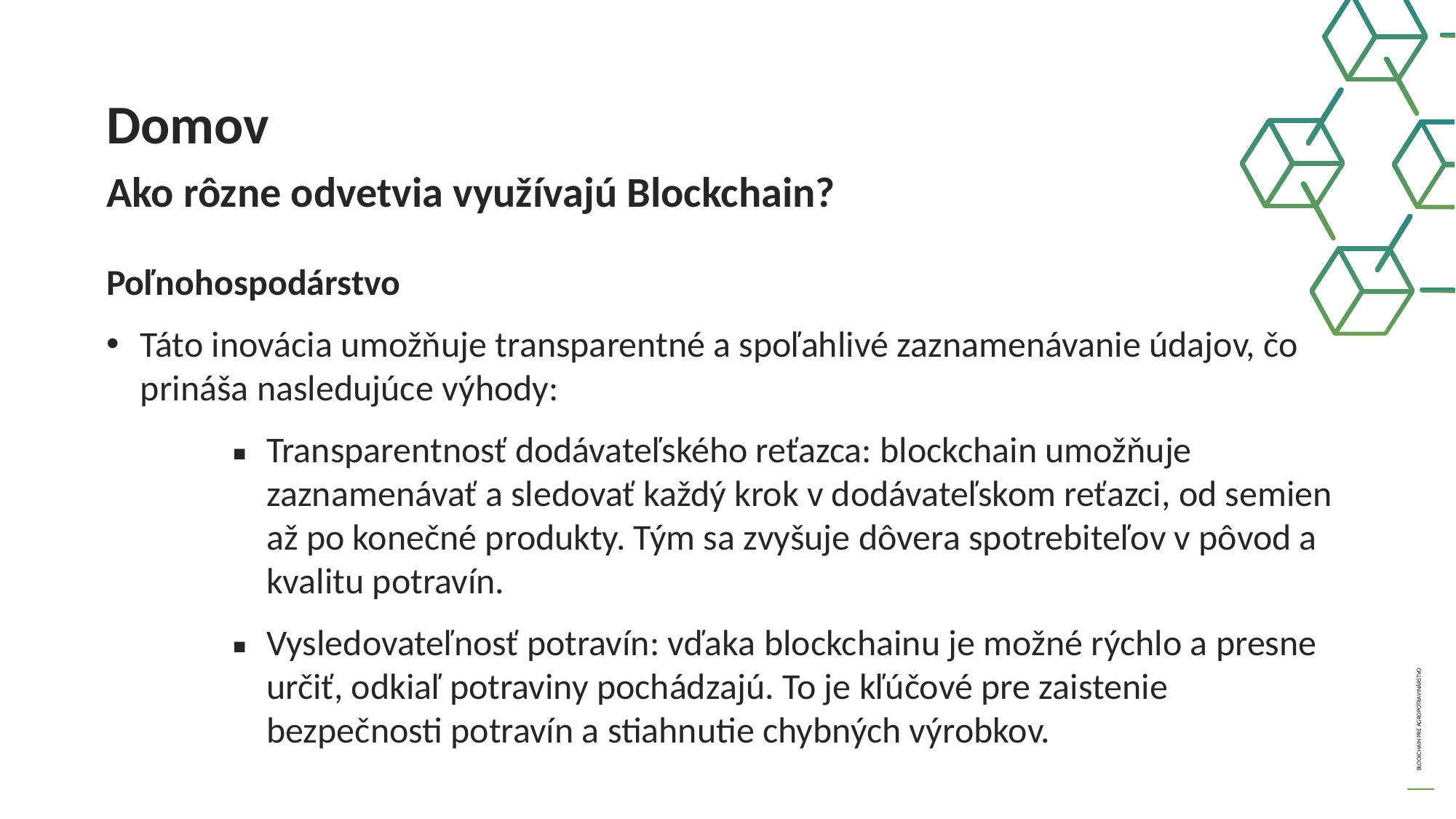

Domov
Ako rôzne odvetvia využívajú Blockchain?
Poľnohospodárstvo
Táto inovácia umožňuje transparentné a spoľahlivé zaznamenávanie údajov, čo prináša nasledujúce výhody:
Transparentnosť dodávateľského reťazca: blockchain umožňuje zaznamenávať a sledovať každý krok v dodávateľskom reťazci, od semien až po konečné produkty. Tým sa zvyšuje dôvera spotrebiteľov v pôvod a kvalitu potravín.
Vysledovateľnosť potravín: vďaka blockchainu je možné rýchlo a presne určiť, odkiaľ potraviny pochádzajú. To je kľúčové pre zaistenie bezpečnosti potravín a stiahnutie chybných výrobkov.